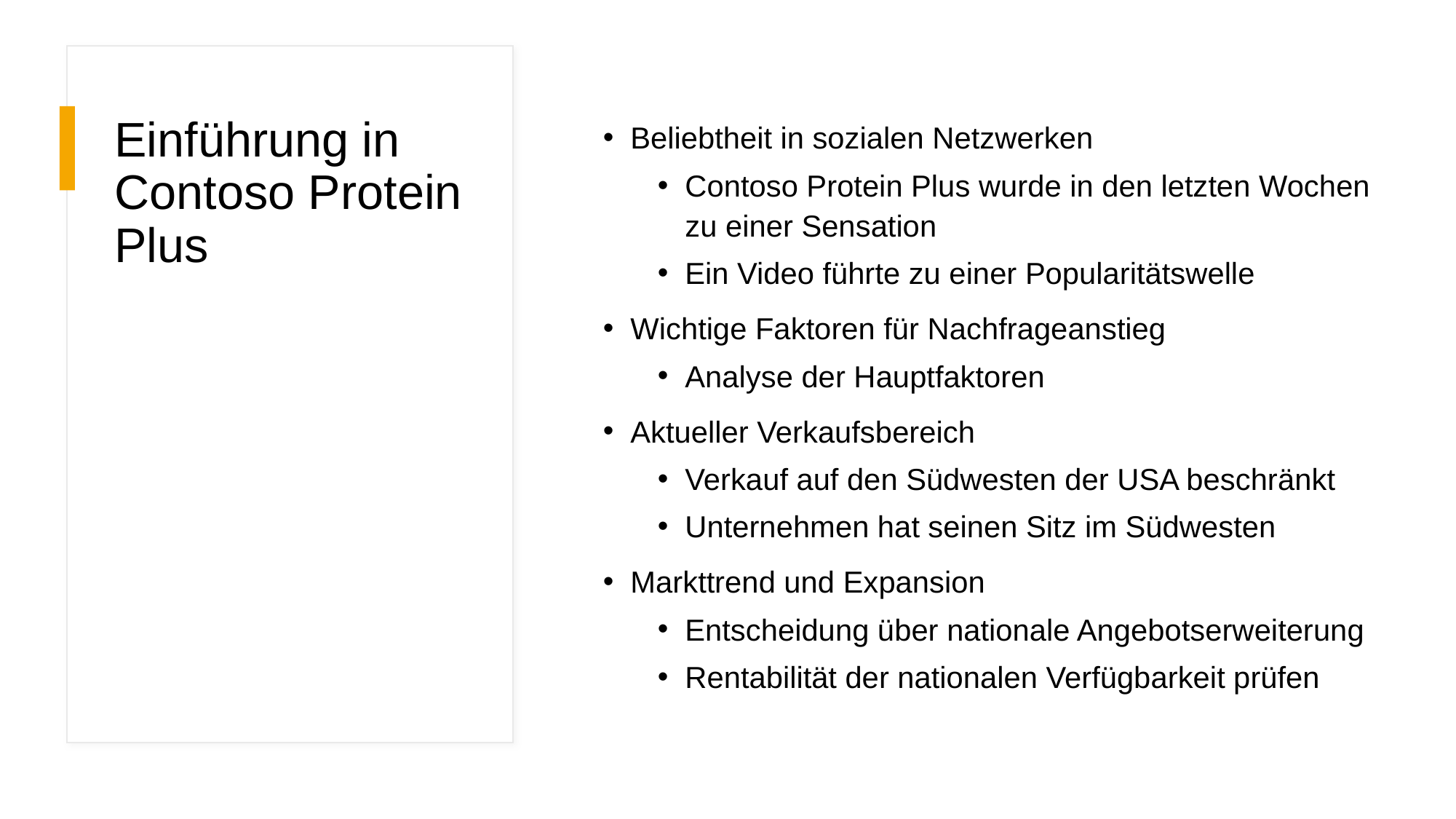

# Einführung in Contoso Protein Plus
Beliebtheit in sozialen Netzwerken
Contoso Protein Plus wurde in den letzten Wochen zu einer Sensation
Ein Video führte zu einer Popularitätswelle
Wichtige Faktoren für Nachfrageanstieg
Analyse der Hauptfaktoren
Aktueller Verkaufsbereich
Verkauf auf den Südwesten der USA beschränkt
Unternehmen hat seinen Sitz im Südwesten
Markttrend und Expansion
Entscheidung über nationale Angebotserweiterung
Rentabilität der nationalen Verfügbarkeit prüfen